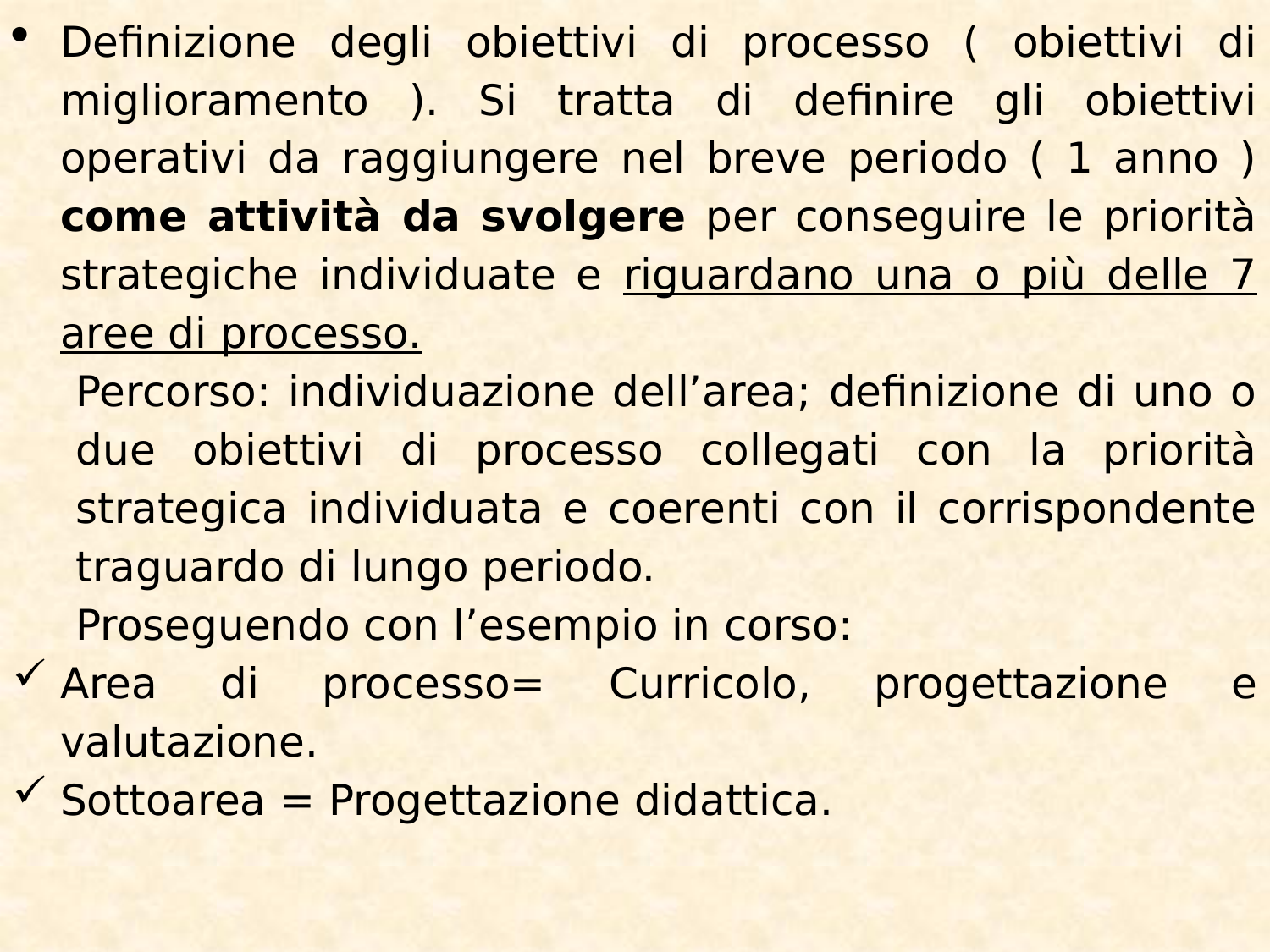

Definizione degli obiettivi di processo ( obiettivi di miglioramento ). Si tratta di definire gli obiettivi operativi da raggiungere nel breve periodo ( 1 anno ) come attività da svolgere per conseguire le priorità strategiche individuate e riguardano una o più delle 7 aree di processo.
Percorso: individuazione dell’area; definizione di uno o due obiettivi di processo collegati con la priorità strategica individuata e coerenti con il corrispondente traguardo di lungo periodo.
Proseguendo con l’esempio in corso:
Area di processo= Curricolo, progettazione e valutazione.
Sottoarea = Progettazione didattica.